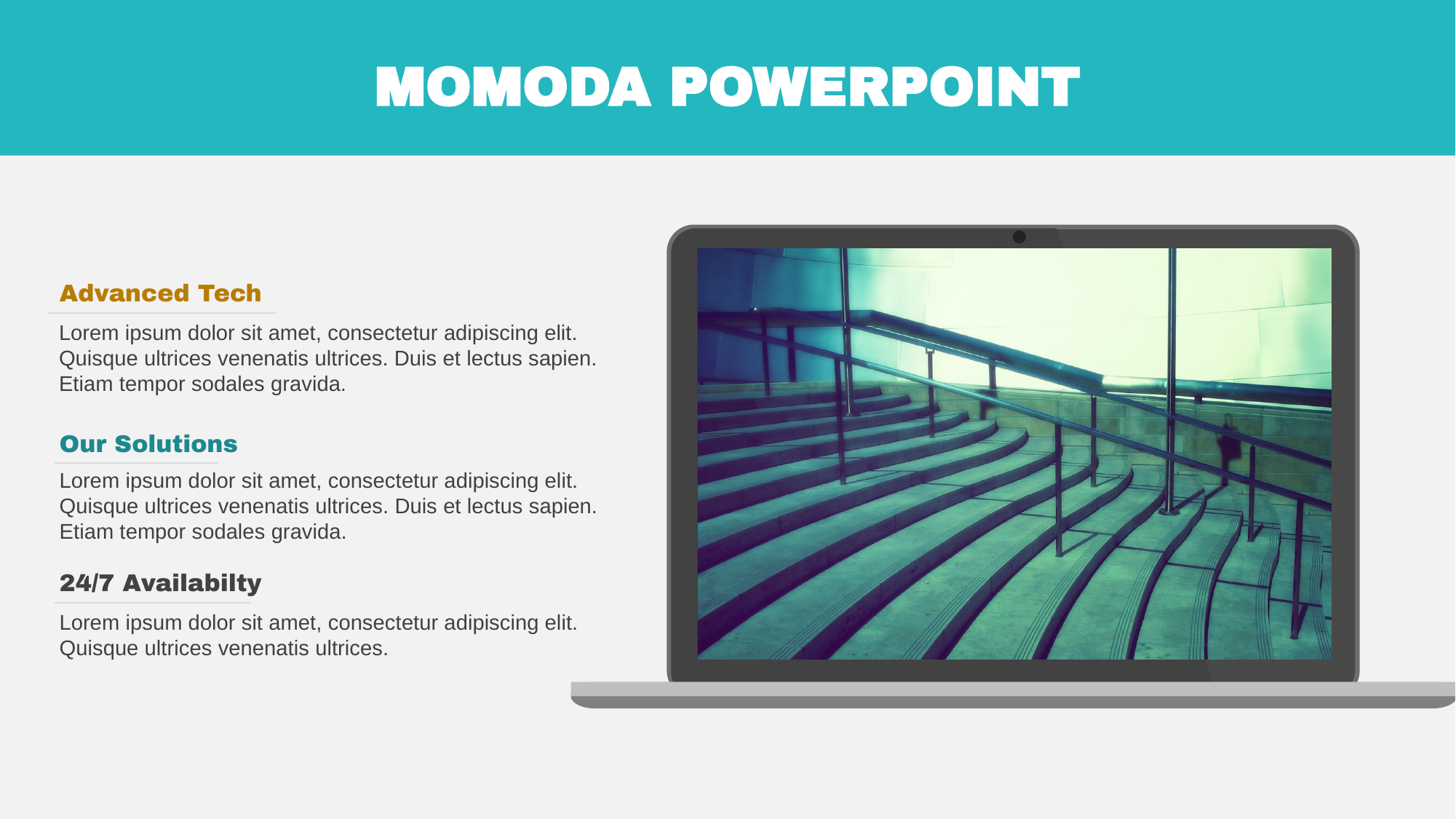

MOMODA POWERPOINT

Advanced Tech
Lorem ipsum dolor sit amet, consectetur adipiscing elit. Quisque ultrices venenatis ultrices. Duis et lectus sapien. Etiam tempor sodales gravida.
Our Solutions
Lorem ipsum dolor sit amet, consectetur adipiscing elit. Quisque ultrices venenatis ultrices. Duis et lectus sapien. Etiam tempor sodales gravida.
24/7 Availabilty
Lorem ipsum dolor sit amet, consectetur adipiscing elit. Quisque ultrices venenatis ultrices.